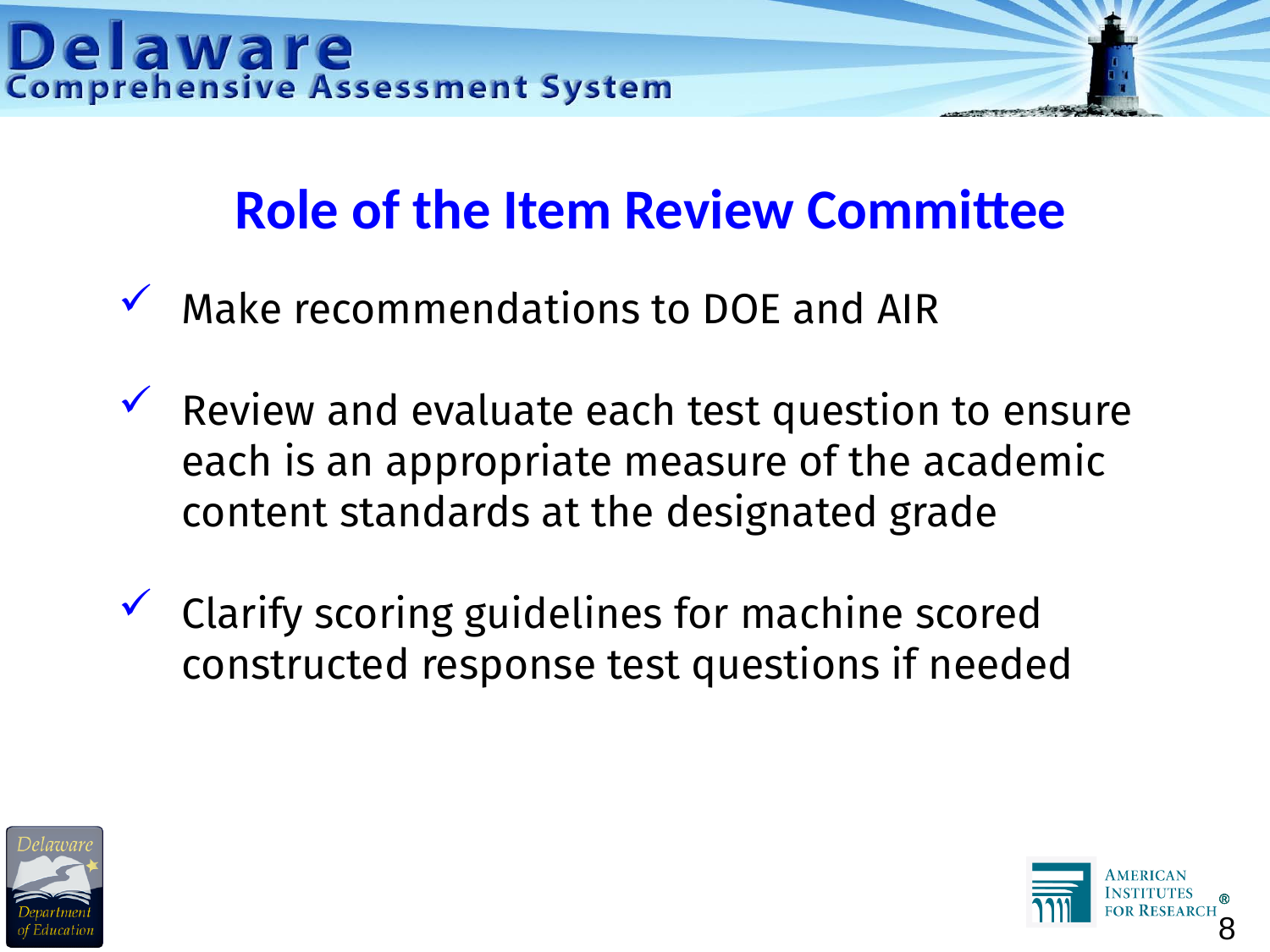

# Role of the Item Review Committee
Make recommendations to DOE and AIR
Review and evaluate each test question to ensure each is an appropriate measure of the academic content standards at the designated grade

Clarify scoring guidelines for machine scored constructed response test questions if needed